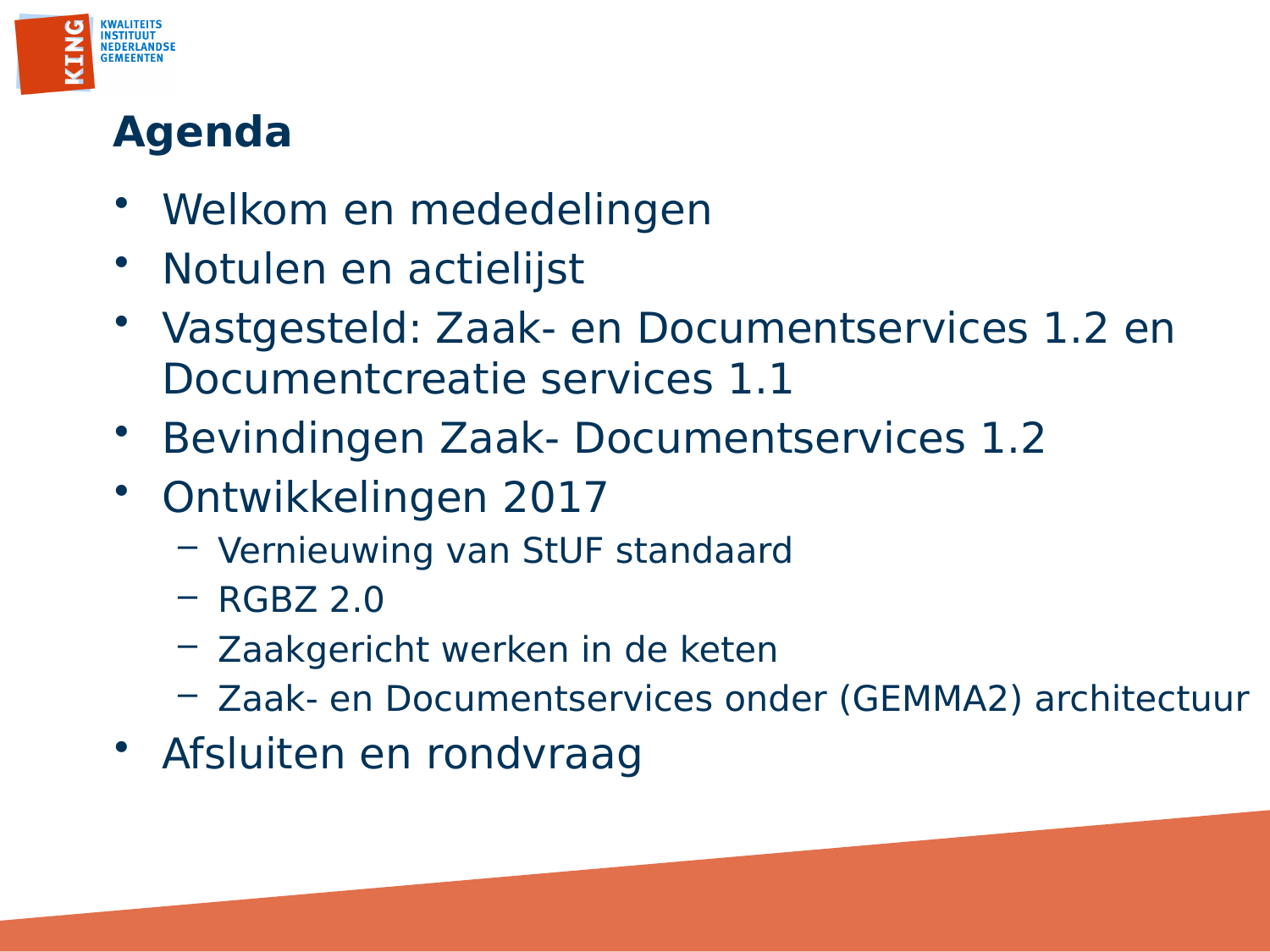

# Agenda
Welkom en mededelingen
Notulen en actielijst
Vastgesteld: Zaak- en Documentservices 1.2 en Documentcreatie services 1.1
Bevindingen Zaak- Documentservices 1.2
Ontwikkelingen 2017
Vernieuwing van StUF standaard
RGBZ 2.0
Zaakgericht werken in de keten
Zaak- en Documentservices onder (GEMMA2) architectuur
Afsluiten en rondvraag